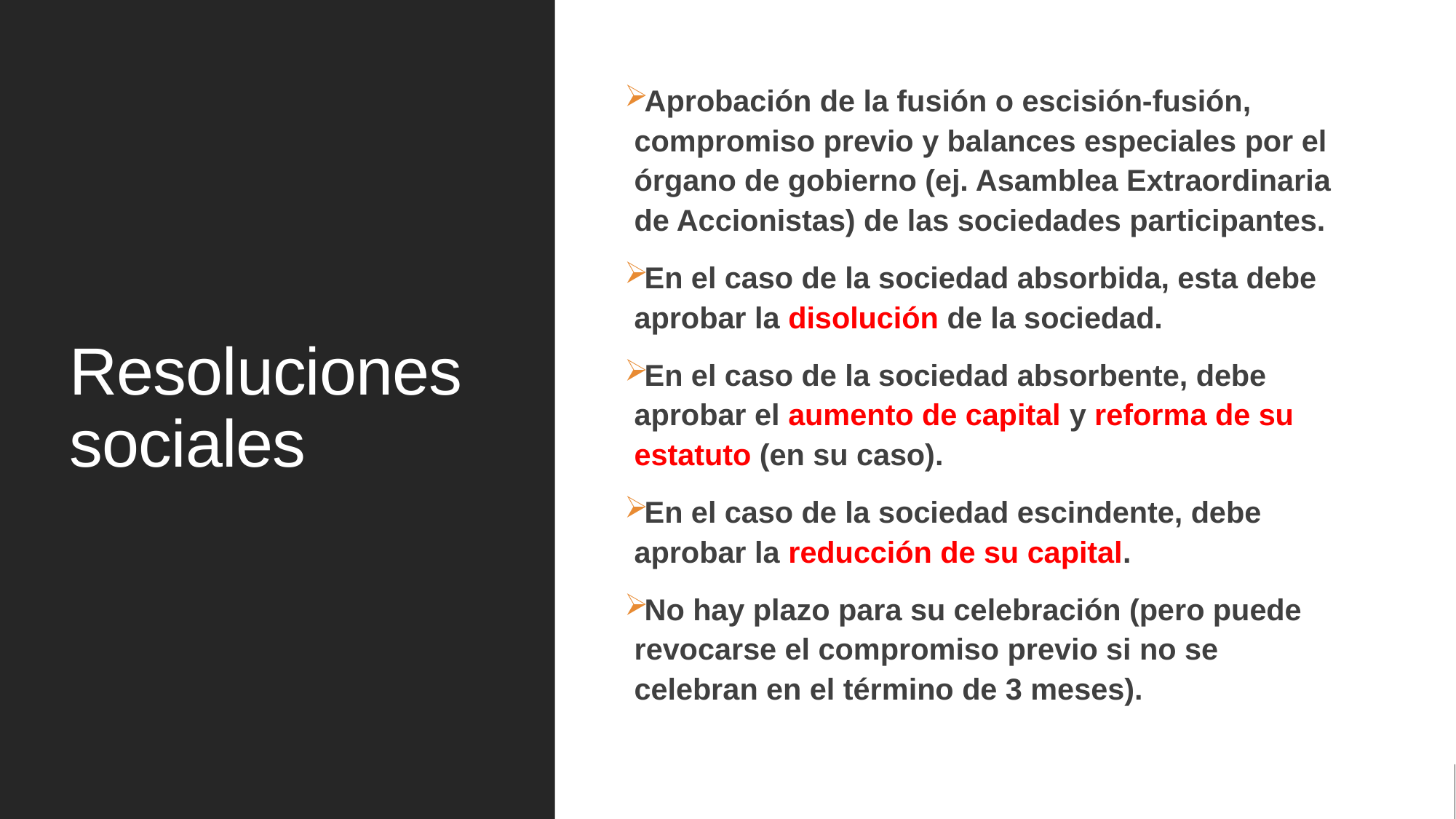

# Resoluciones sociales
Aprobación de la fusión o escisión-fusión, compromiso previo y balances especiales por el órgano de gobierno (ej. Asamblea Extraordinaria de Accionistas) de las sociedades participantes.
En el caso de la sociedad absorbida, esta debe aprobar la disolución de la sociedad.
En el caso de la sociedad absorbente, debe aprobar el aumento de capital y reforma de su estatuto (en su caso).
En el caso de la sociedad escindente, debe aprobar la reducción de su capital.
No hay plazo para su celebración (pero puede revocarse el compromiso previo si no se celebran en el término de 3 meses).